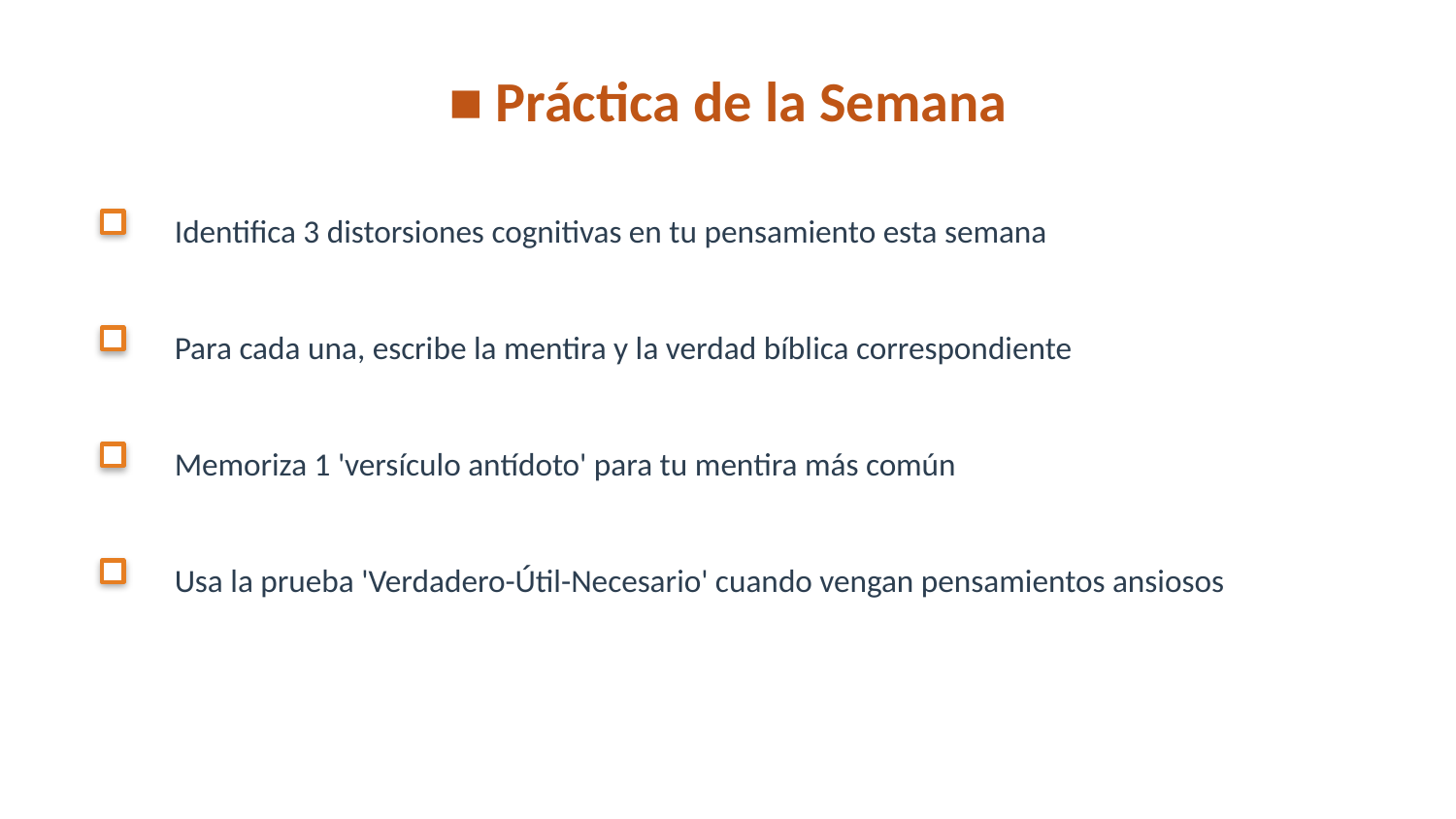

■ Práctica de la Semana
Identifica 3 distorsiones cognitivas en tu pensamiento esta semana

Para cada una, escribe la mentira y la verdad bíblica correspondiente

Memoriza 1 'versículo antídoto' para tu mentira más común

Usa la prueba 'Verdadero-Útil-Necesario' cuando vengan pensamientos ansiosos